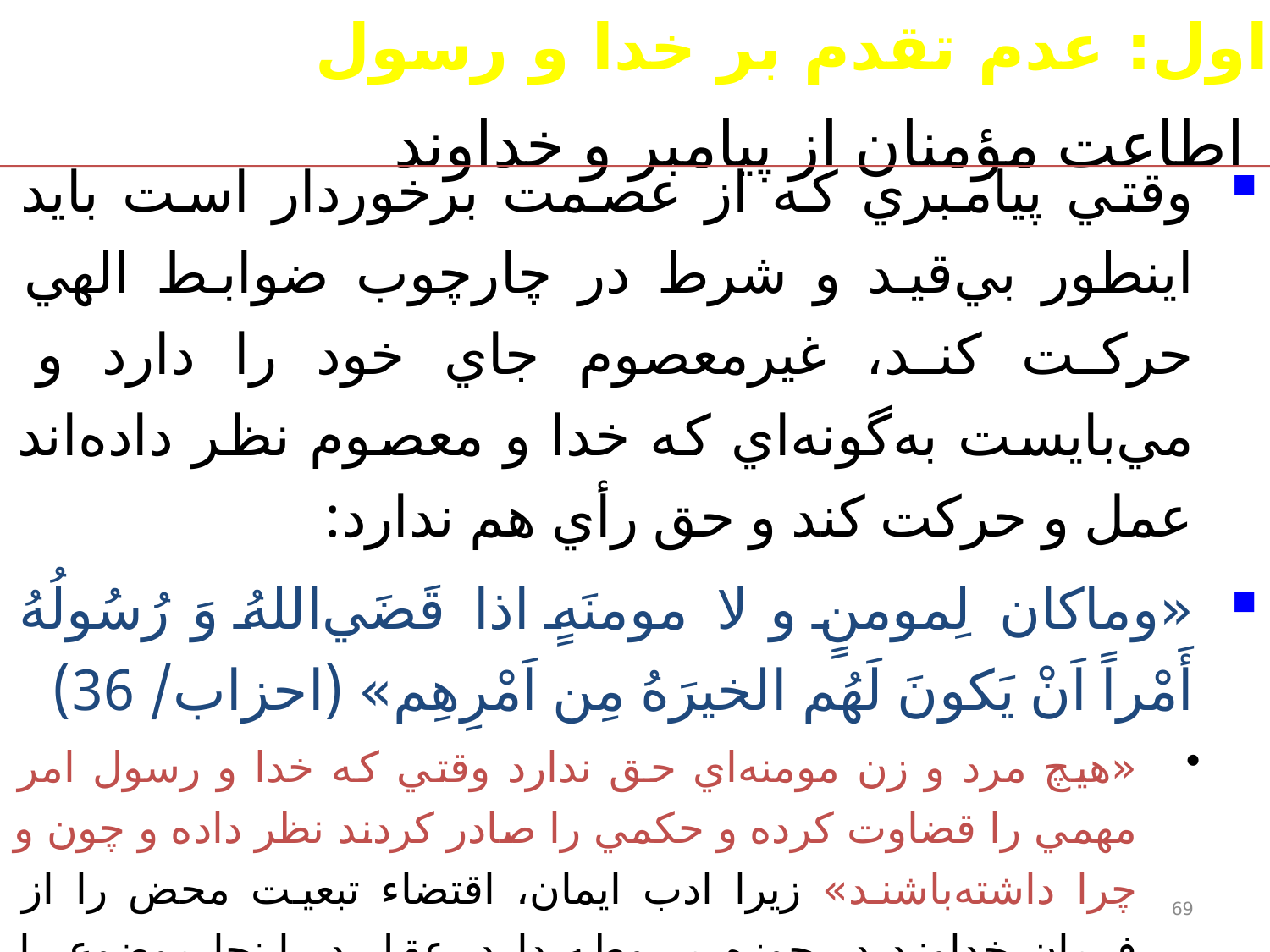

اصل اول: عدم تقدم بر خدا و رسول
# اطاعت مؤمنان از پيامبر و خداوند
وقتي پيامبري كه از عصمت برخوردار است بايد اينطور بي‌قيد و شرط در چارچوب ضوابط الهي حركت كند، غيرمعصوم جاي خود را دارد و مي‌بايست به‌گونه‌اي كه خدا و معصوم نظر داده‌اند عمل و حركت كند و حق رأي هم ندارد:
«وماكان لِمومنٍ و لا مومنَهٍ اذا قَضَي‌اللهُ وَ رُسُولُهُ أَمْراً اَنْ يَكونَ لَهُم الخيرَهُ مِن اَمْرِهِم» (احزاب/ 36)
«هيچ مرد و زن مومنه‌اي حق ندارد وقتي كه خدا و رسول امر‌ مهمي را قضاوت كرده و حكمي را صادر كردند نظر داده و چون و چرا داشته‌باشند» زيرا ادب ايمان، اقتضاء تبعيت محض را از فرمان خداوند در حوزه مربوطه دارد. عقل در اينجا موضوع را مي‌تواند خوب فهميده و حكمش را اجرا كنند...

69